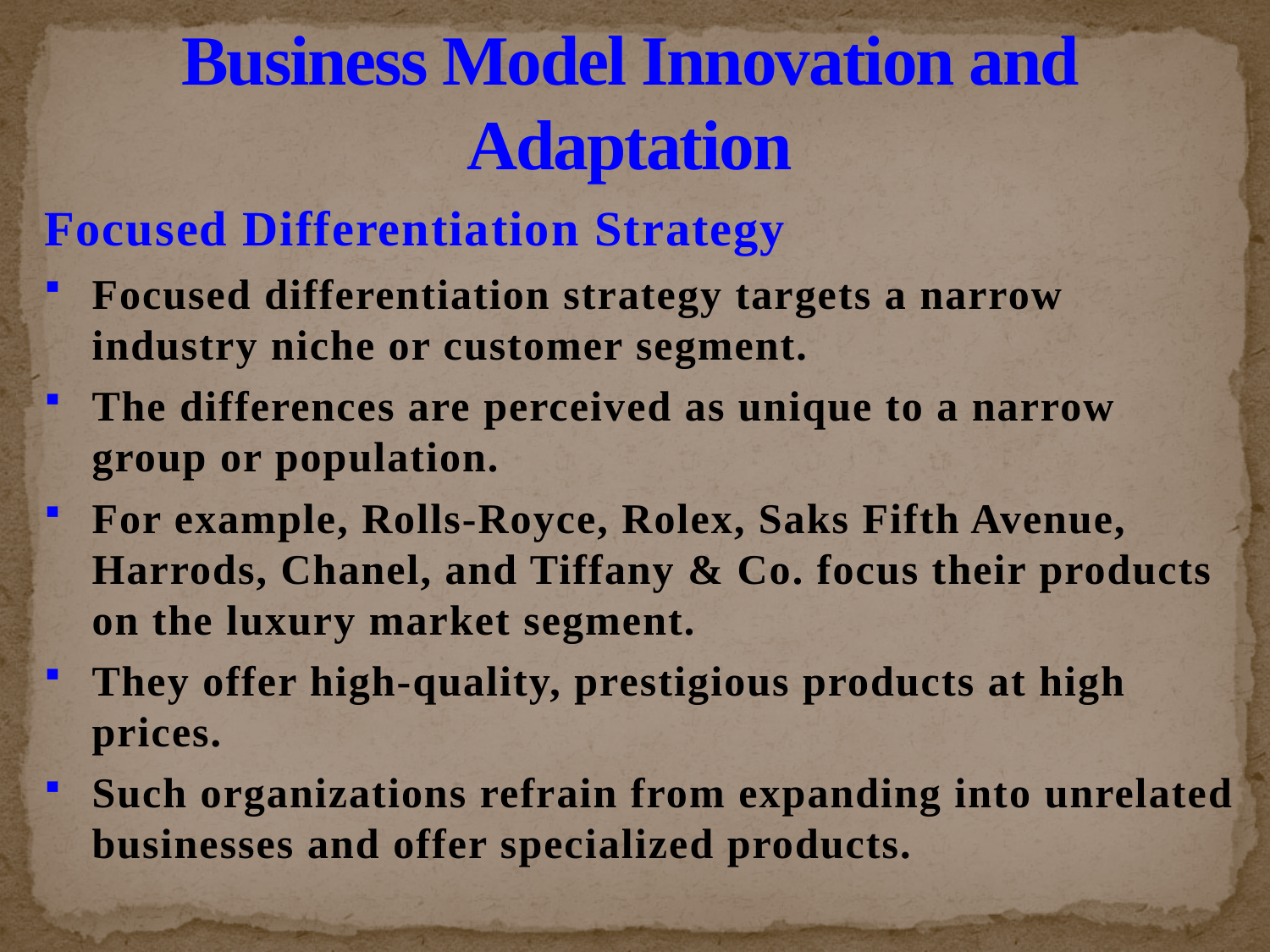

# Business Model Innovation and Adaptation
Focused Differentiation Strategy
Focused differentiation strategy targets a narrow industry niche or customer segment.
The differences are perceived as unique to a narrow group or population.
For example, Rolls-Royce, Rolex, Saks Fifth Avenue, Harrods, Chanel, and Tiffany & Co. focus their products on the luxury market segment.
They offer high-quality, prestigious products at high prices.
Such organizations refrain from expanding into unrelated businesses and offer specialized products.